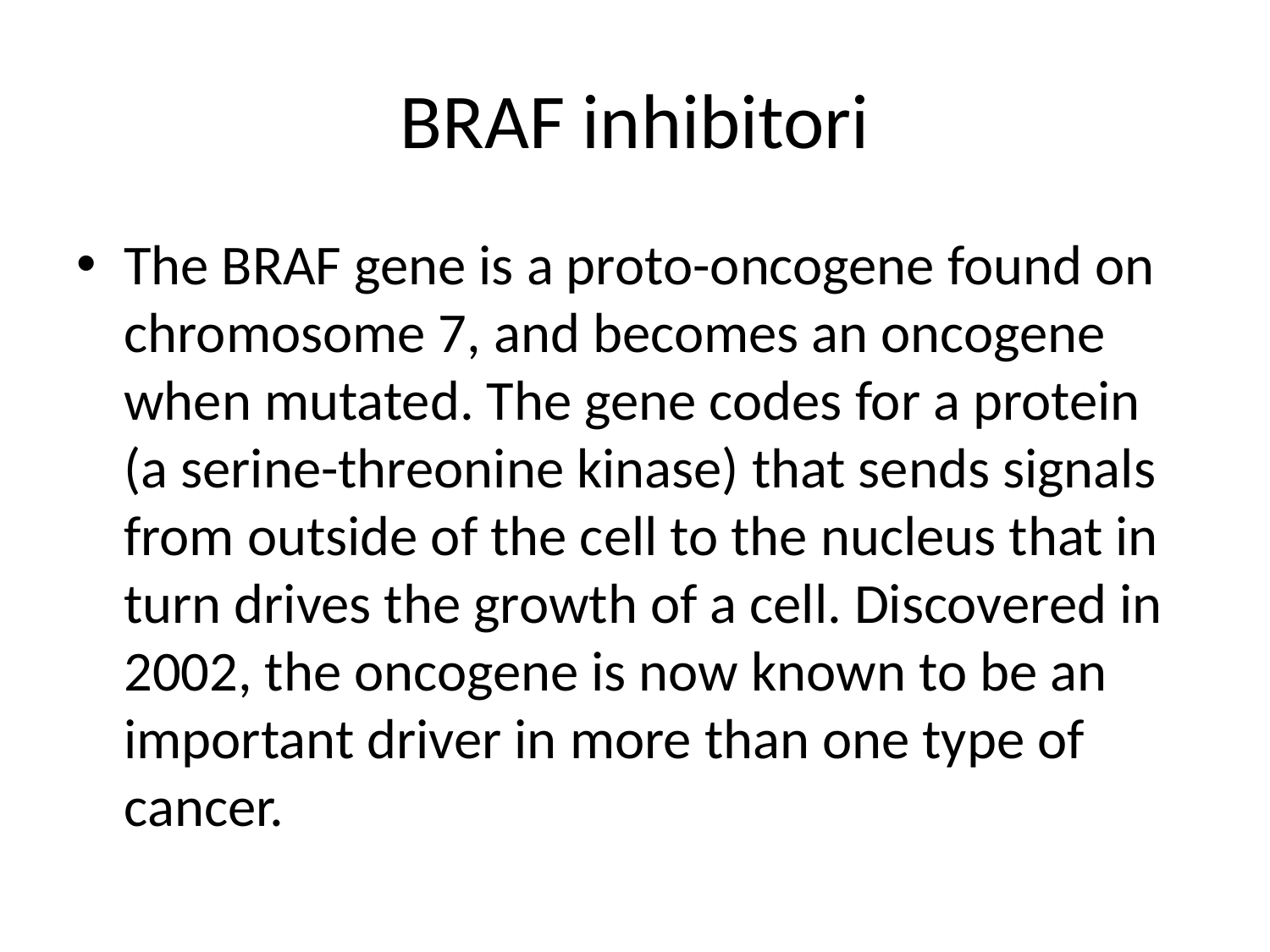

# BRAF inhibitori
The BRAF gene is a proto-oncogene found on chromosome 7, and becomes an oncogene when mutated. The gene codes for a protein (a serine-threonine kinase) that sends signals from outside of the cell to the nucleus that in turn drives the growth of a cell. Discovered in 2002, the oncogene is now known to be an important driver in more than one type of cancer.